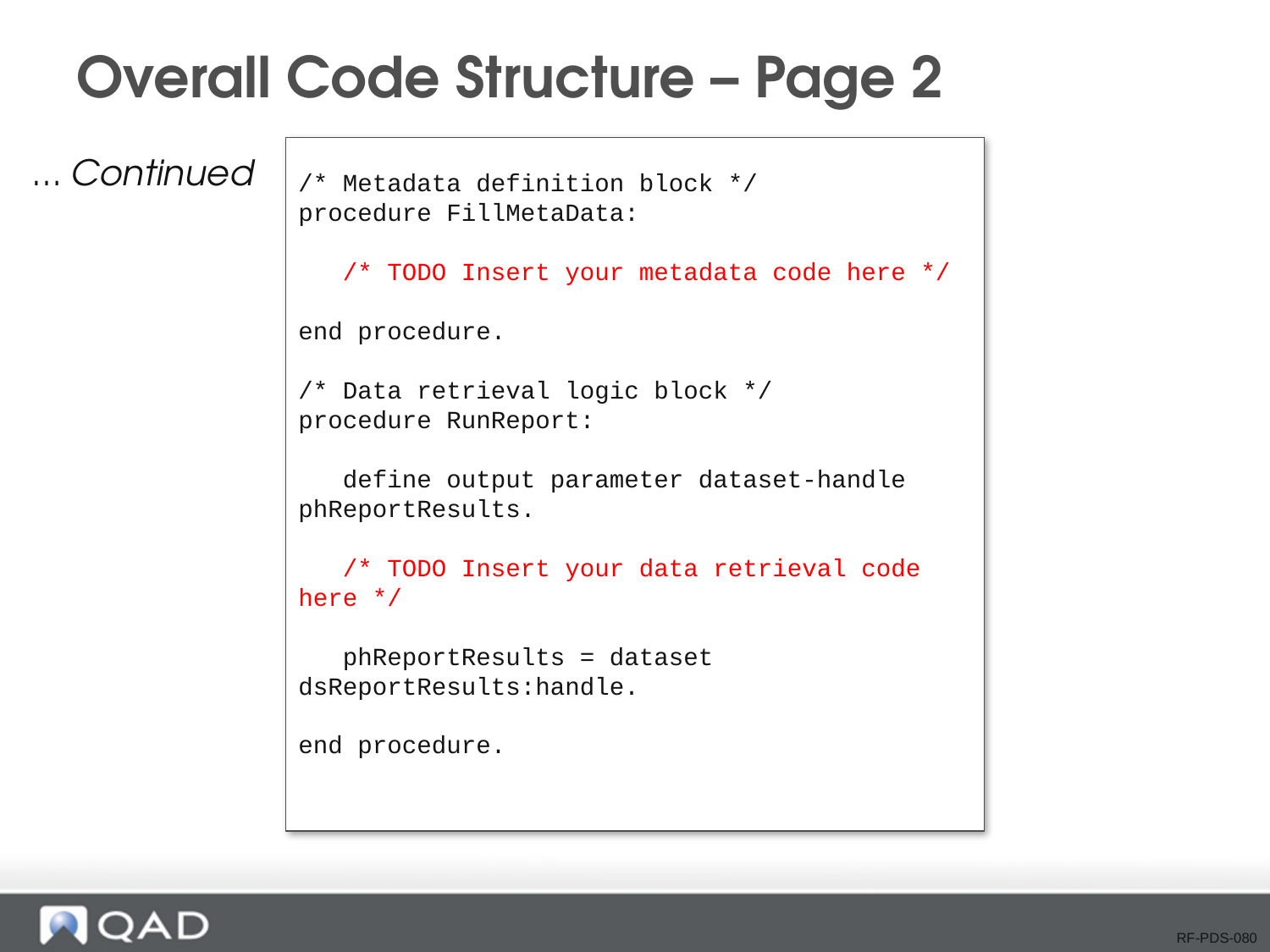

# Overall Code Structure – Page 2
… Continued

/* Metadata definition block */
procedure FillMetaData:

   /* TODO Insert your metadata code here */

end procedure.

/* Data retrieval logic block */
procedure RunReport:

   define output parameter dataset-handle phReportResults.

   /* TODO Insert your data retrieval code here */

   phReportResults = dataset dsReportResults:handle.

end procedure.

RF-PDS-080